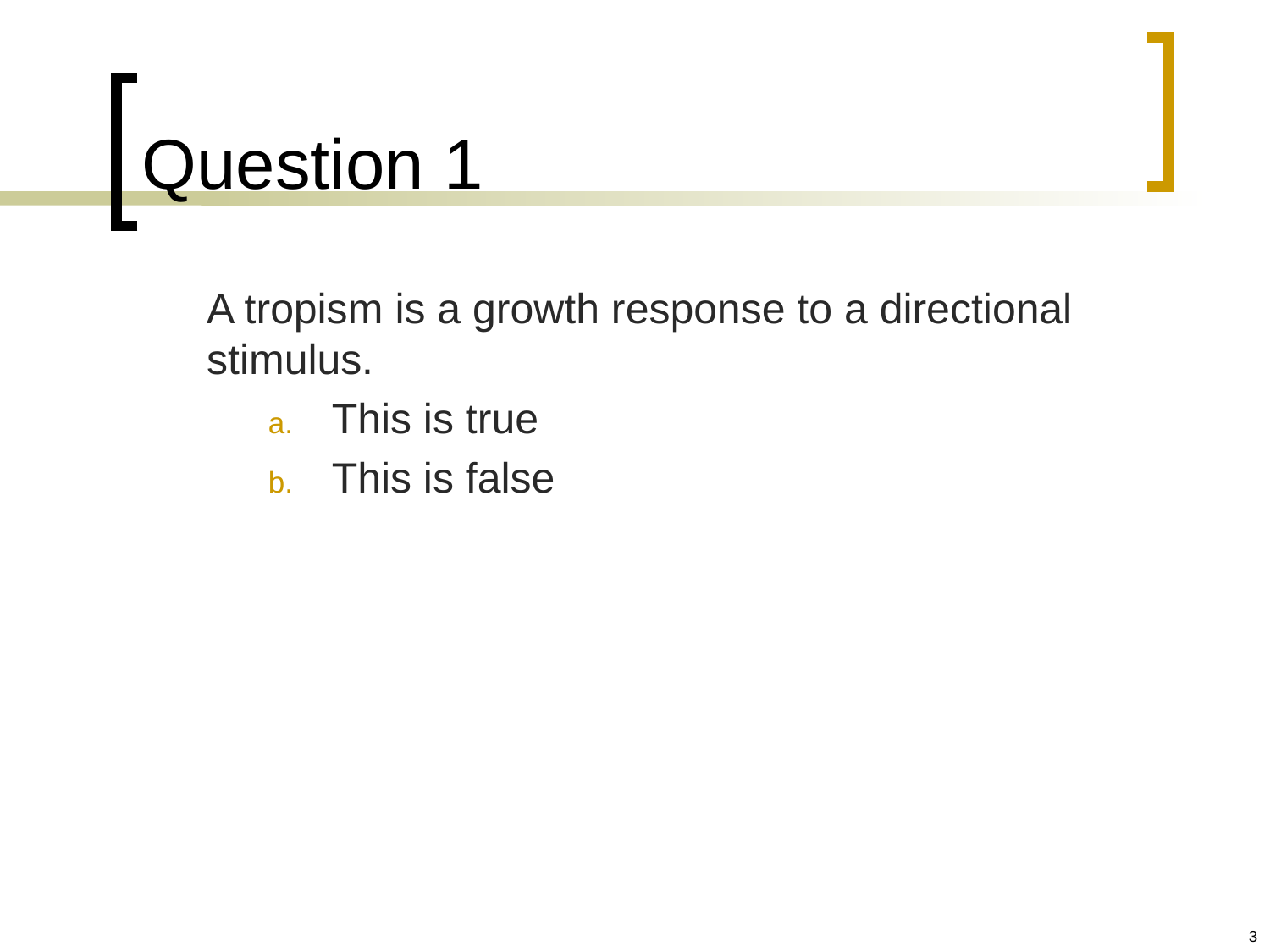

# Question 1
	A tropism is a growth response to a directional stimulus.
This is true
This is false